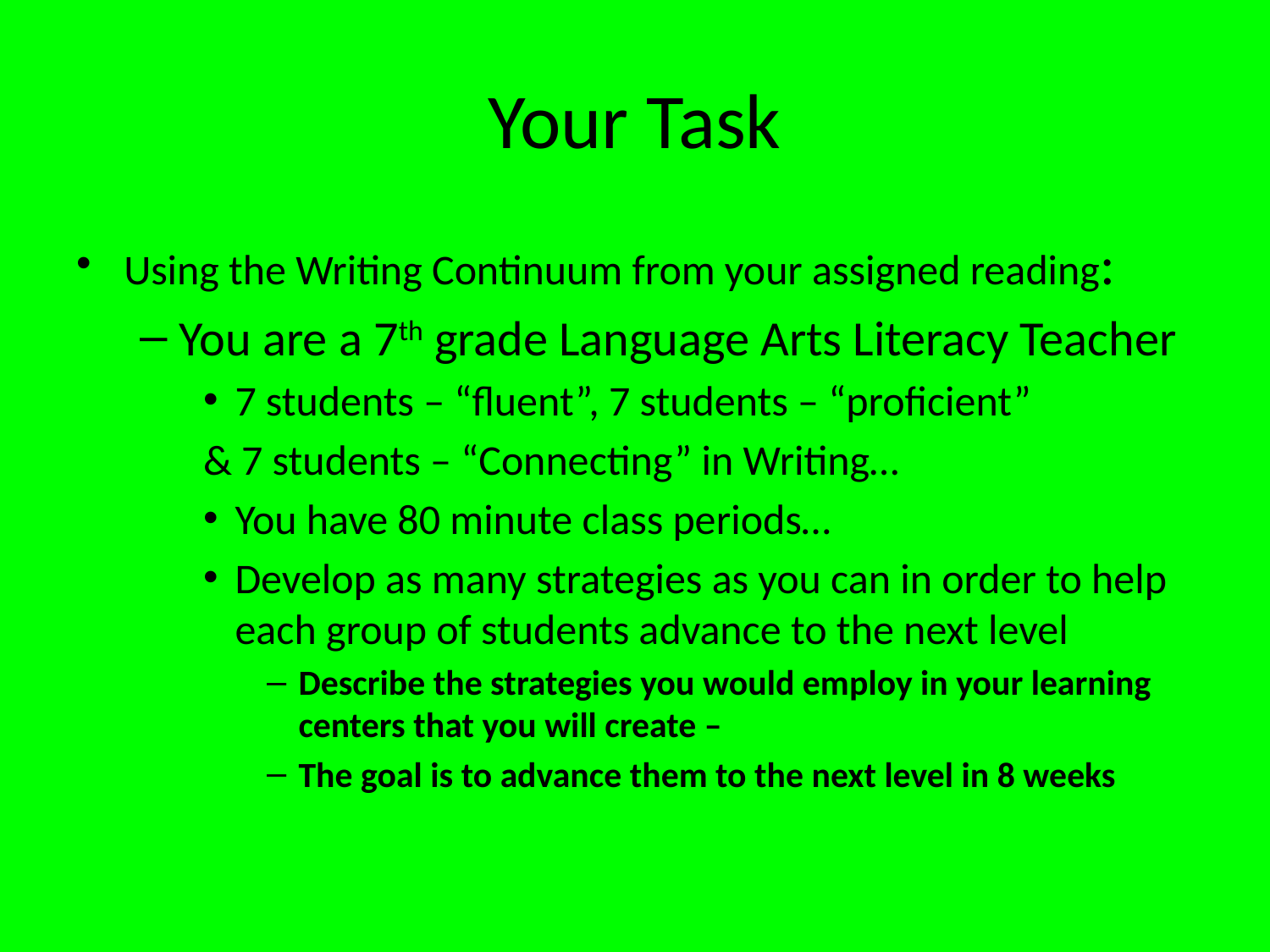

# Your Task
Using the Writing Continuum from your assigned reading:
You are a 7th grade Language Arts Literacy Teacher
7 students – “fluent”, 7 students – “proficient”
& 7 students – “Connecting” in Writing…
You have 80 minute class periods…
Develop as many strategies as you can in order to help each group of students advance to the next level
Describe the strategies you would employ in your learning centers that you will create –
The goal is to advance them to the next level in 8 weeks